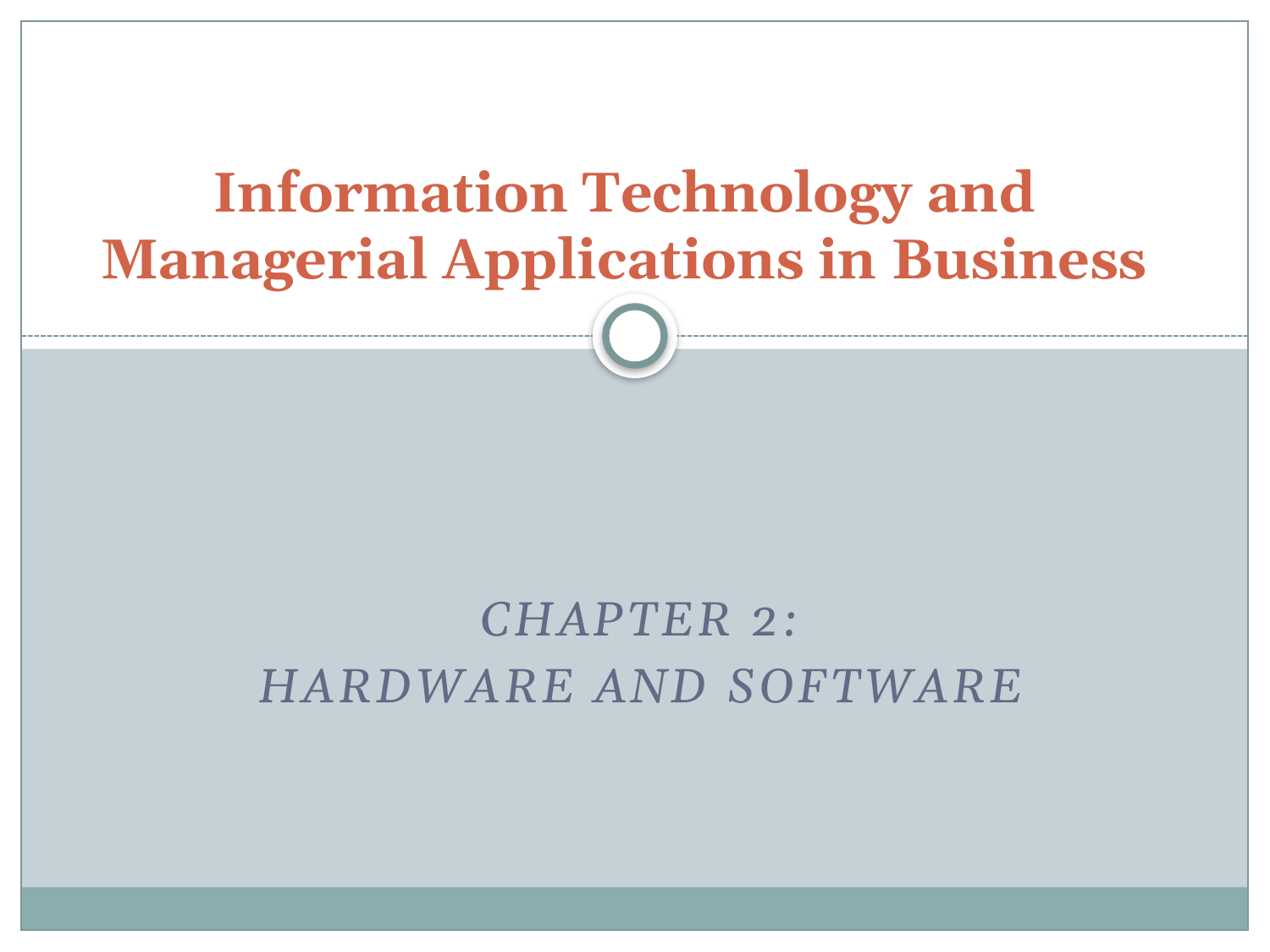

# Information Technology and Managerial Applications in Business
Chapter 2:
Hardware and Software